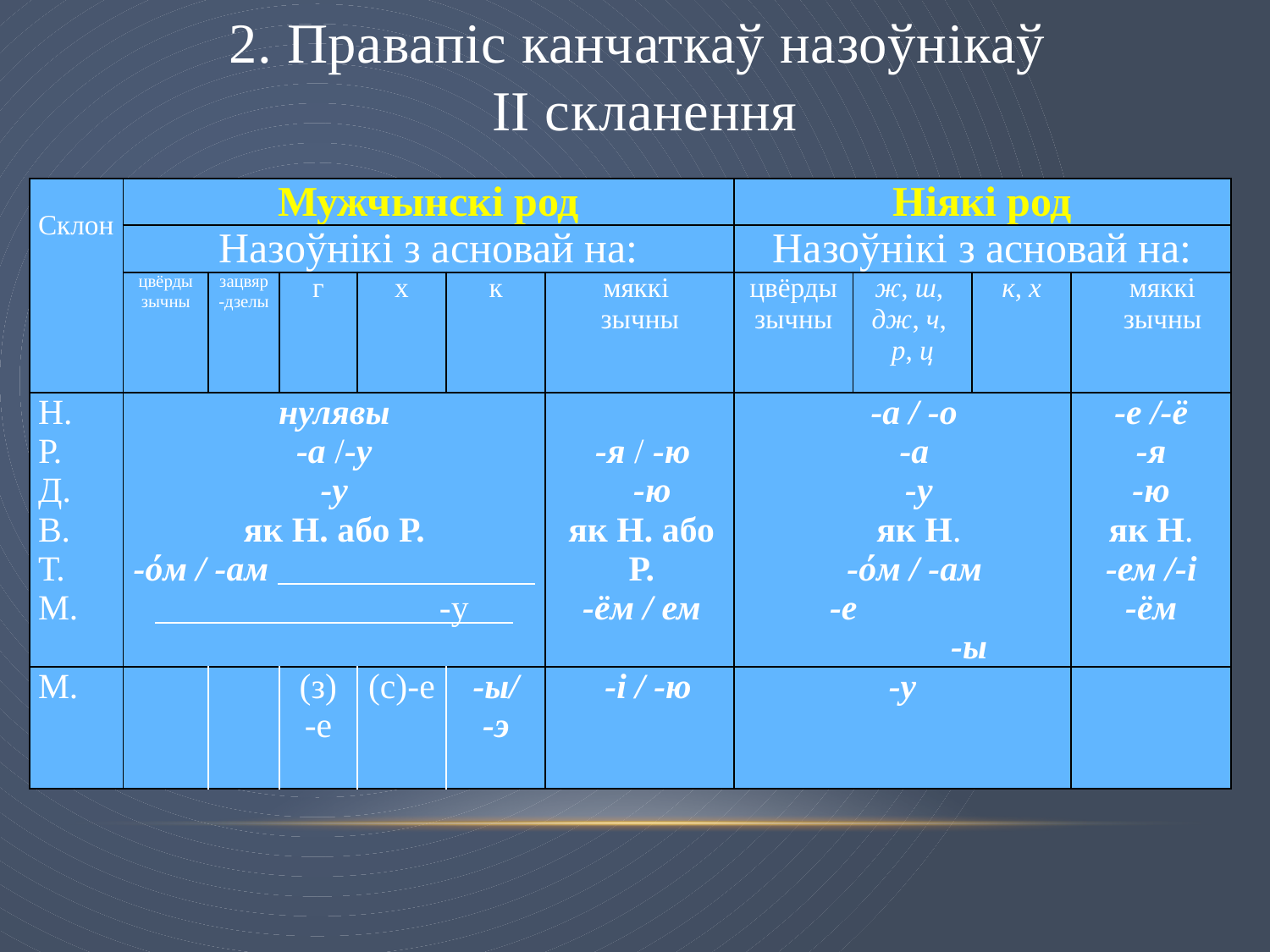

2. Правапіс канчаткаў назоўнікаў
ІІ скланення
#
| Склон | Мужчынскі род |  |  |  |  |  | Ніякі род |  |  |  |
| --- | --- | --- | --- | --- | --- | --- | --- | --- | --- | --- |
|  | Назоўнікі з асновай на: |  |  |  |  |  | Назоўнікі з асновай на: |  |  |  |
|  | цвёрды зычны | зацвяр-дзелы | г | х | к | мяккі зычны | цвёрды зычны | ж, ш, дж, ч, р, ц | к, х | мяккі зычны |
| Н. Р. Д. В. Т. М. | нулявы -а /-у -у як Н. або Р. -όм / -ам -у |  |  |  |  | -я / -ю -ю як Н. або Р. -ём / ем | -а / -о -а -у як Н. -όм / -ам -е -ы |  |  | -е /-ё -я -ю як Н. -ем /-і -ём |
| М. |  |  | (з) -е | (с)-е | -ы/ -э | -і / -ю | -у |  |  |  |